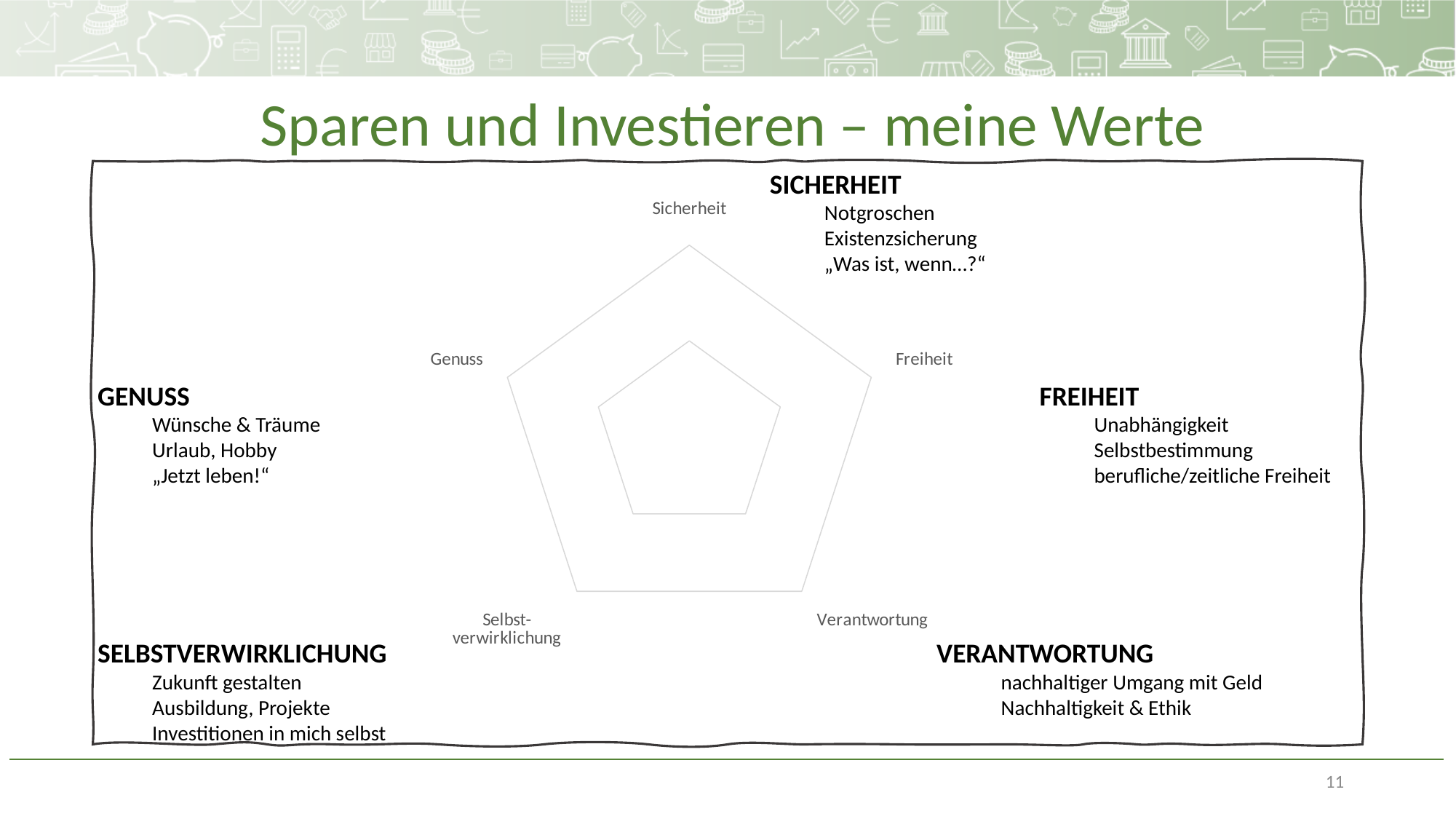

# Sparen und Investieren – meine Werte

### Chart

| Category | Datenreihe 1 | Datenreihe 2 |
|---|---|---|
| Sicherheit | 100.0 | 12.0 |
| Freiheit | 32.0 | 12.0 |
| Verantwortung | 28.0 | 12.0 |
| Selbst-
verwirklichung | 12.0 | 21.0 |
| Genuss | 15.0 | 28.0 |
SICHERHEIT
Notgroschen
Existenzsicherung
„Was ist, wenn…?“
GENUSS
Wünsche & Träume
Urlaub, Hobby
„Jetzt leben!“
FREIHEIT
Unabhängigkeit
Selbstbestimmung
berufliche/zeitliche Freiheit
SELBSTVERWIRKLICHUNG
Zukunft gestalten
Ausbildung, Projekte
Investitionen in mich selbst
VERANTWORTUNG
	nachhaltiger Umgang mit Geld
	Nachhaltigkeit & Ethik

11